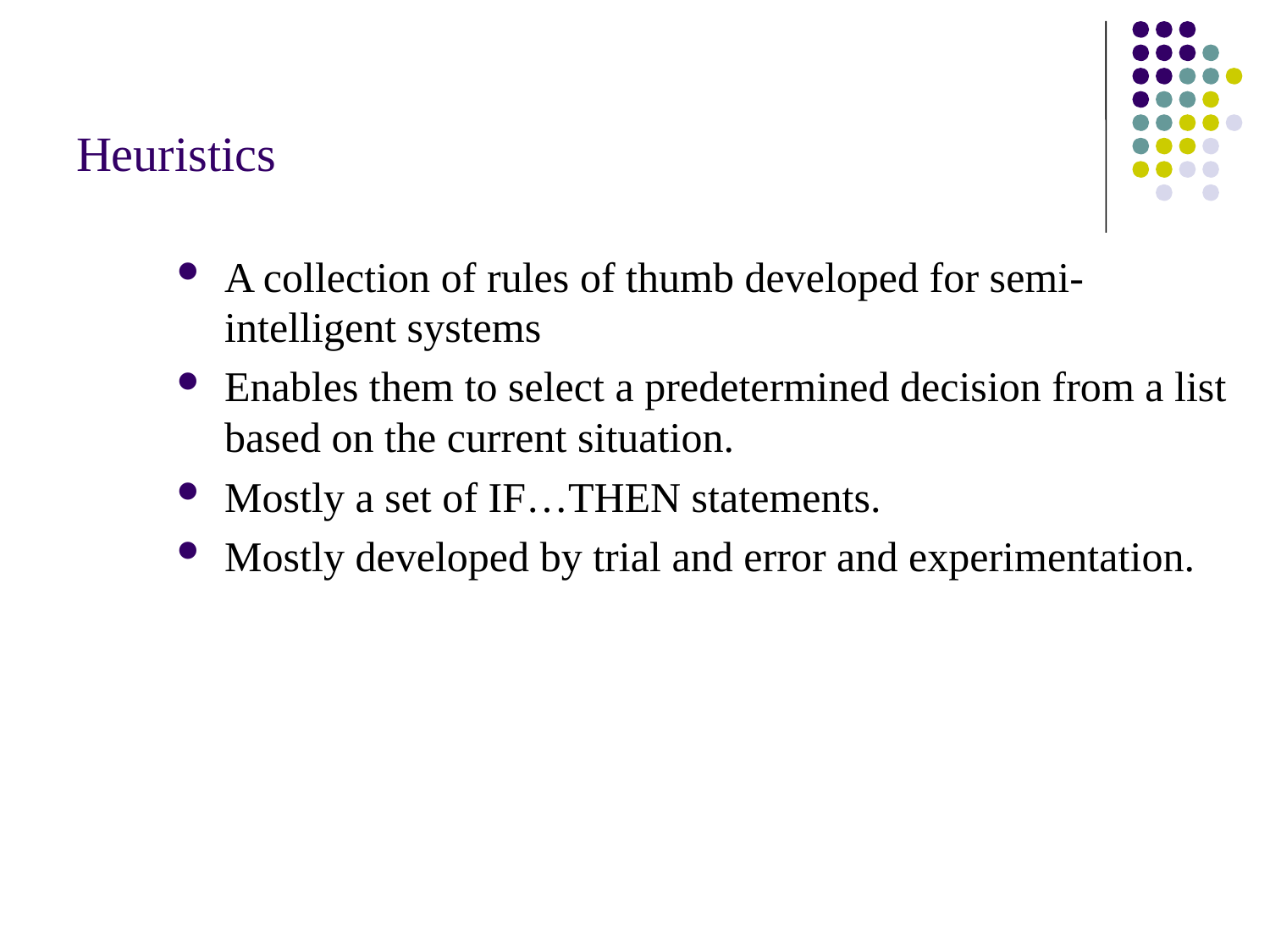

# Heuristics
A collection of rules of thumb developed for semi-intelligent systems
Enables them to select a predetermined decision from a list based on the current situation.
Mostly a set of IF…THEN statements.
Mostly developed by trial and error and experimentation.